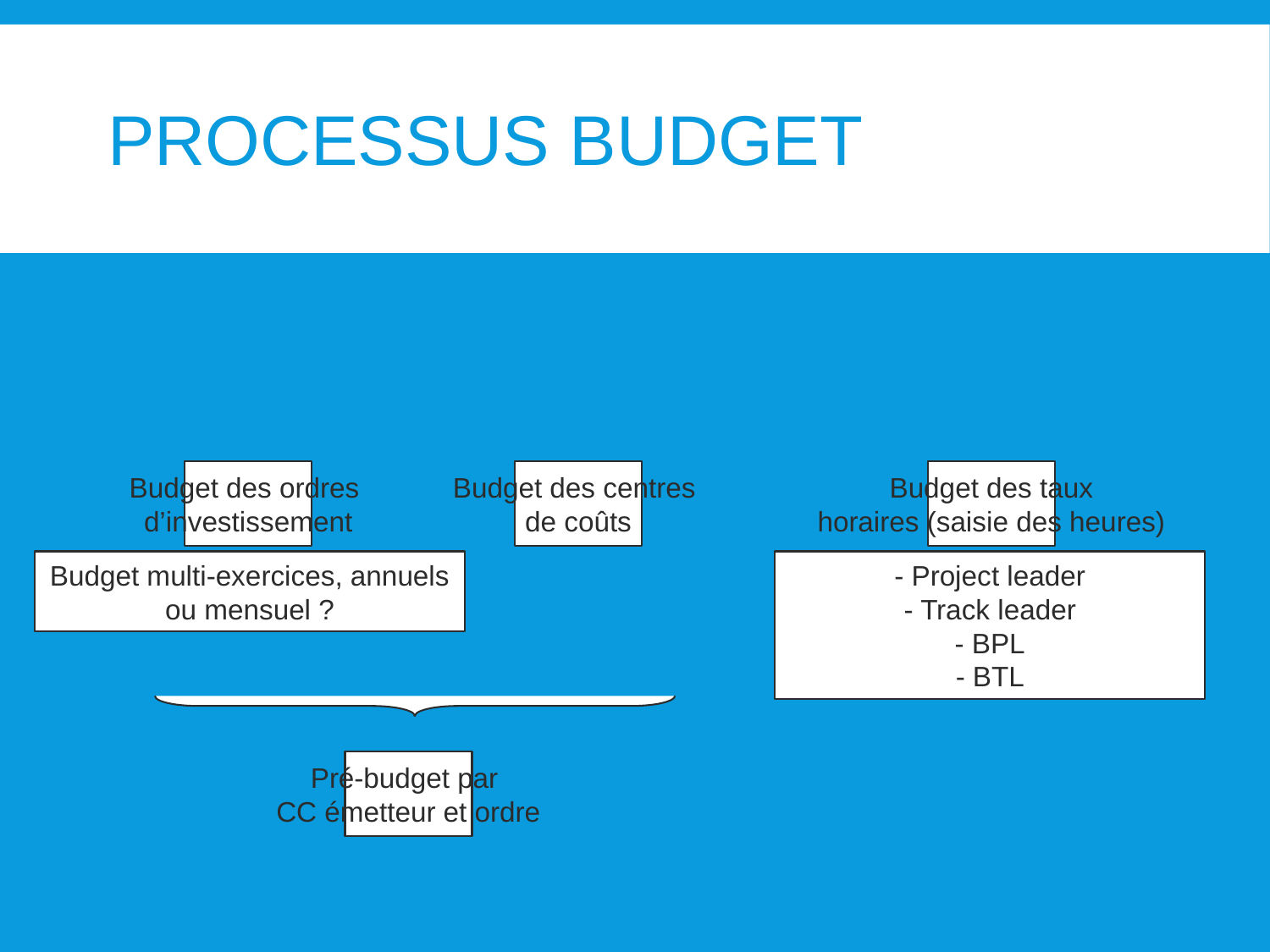

# Processus Budget

Budget des ordres
d’investissement
Budget des centres
de coûts
Budget des taux
horaires (saisie des heures)
Budget multi-exercices, annuels ou mensuel ?
- Project leader
- Track leader
- BPL
- BTL
Pré-budget par
CC émetteur et ordre